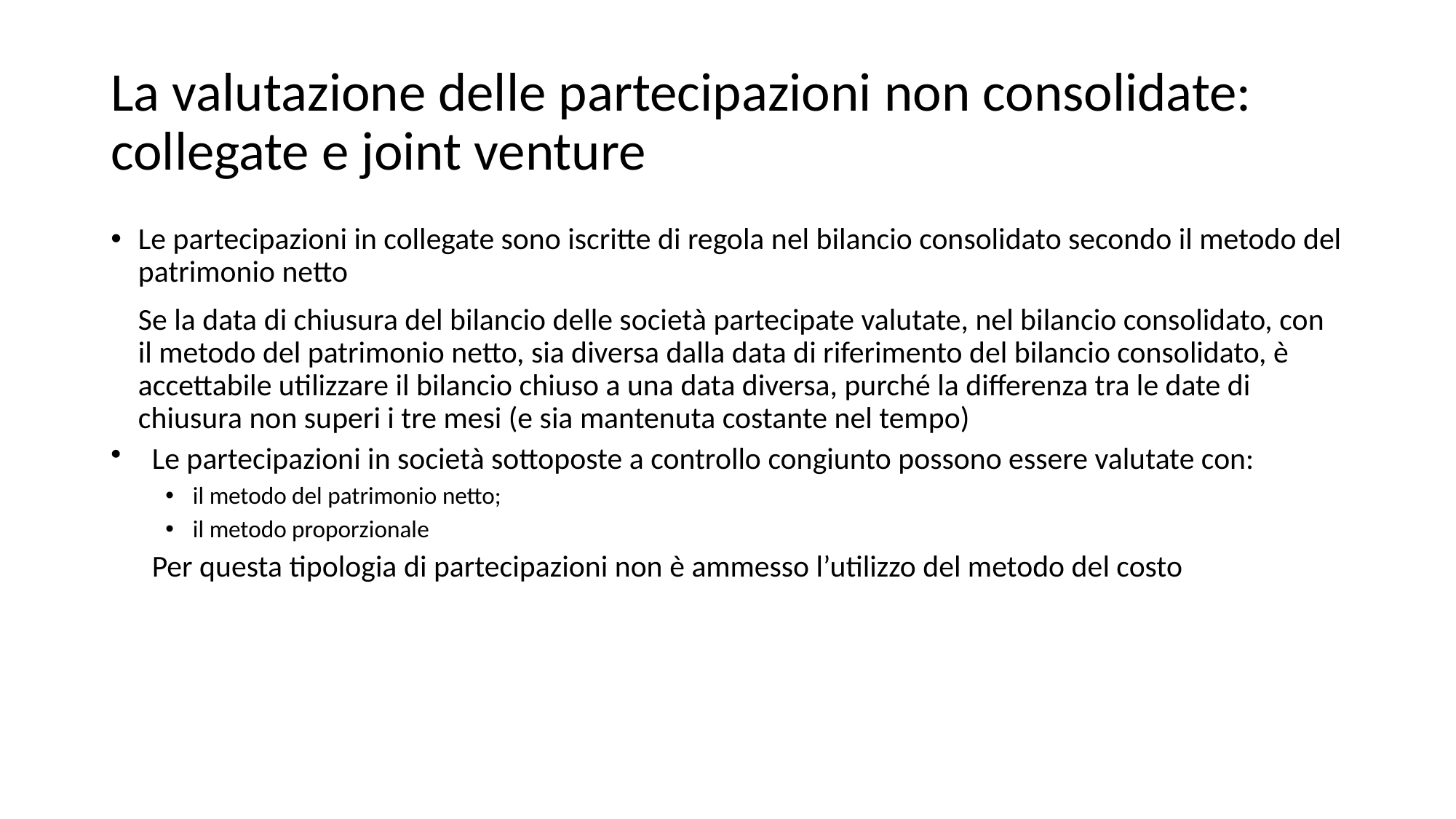

# La valutazione delle partecipazioni non consolidate: collegate e joint venture
Le partecipazioni in collegate sono iscritte di regola nel bilancio consolidato secondo il metodo del patrimonio netto
	Se la data di chiusura del bilancio delle società partecipate valutate, nel bilancio consolidato, con il metodo del patrimonio netto, sia diversa dalla data di riferimento del bilancio consolidato, è accettabile utilizzare il bilancio chiuso a una data diversa, purché la differenza tra le date di chiusura non superi i tre mesi (e sia mantenuta costante nel tempo)
Le partecipazioni in società sottoposte a controllo congiunto possono essere valutate con:
il metodo del patrimonio netto;
il metodo proporzionale
	Per questa tipologia di partecipazioni non è ammesso l’utilizzo del metodo del costo